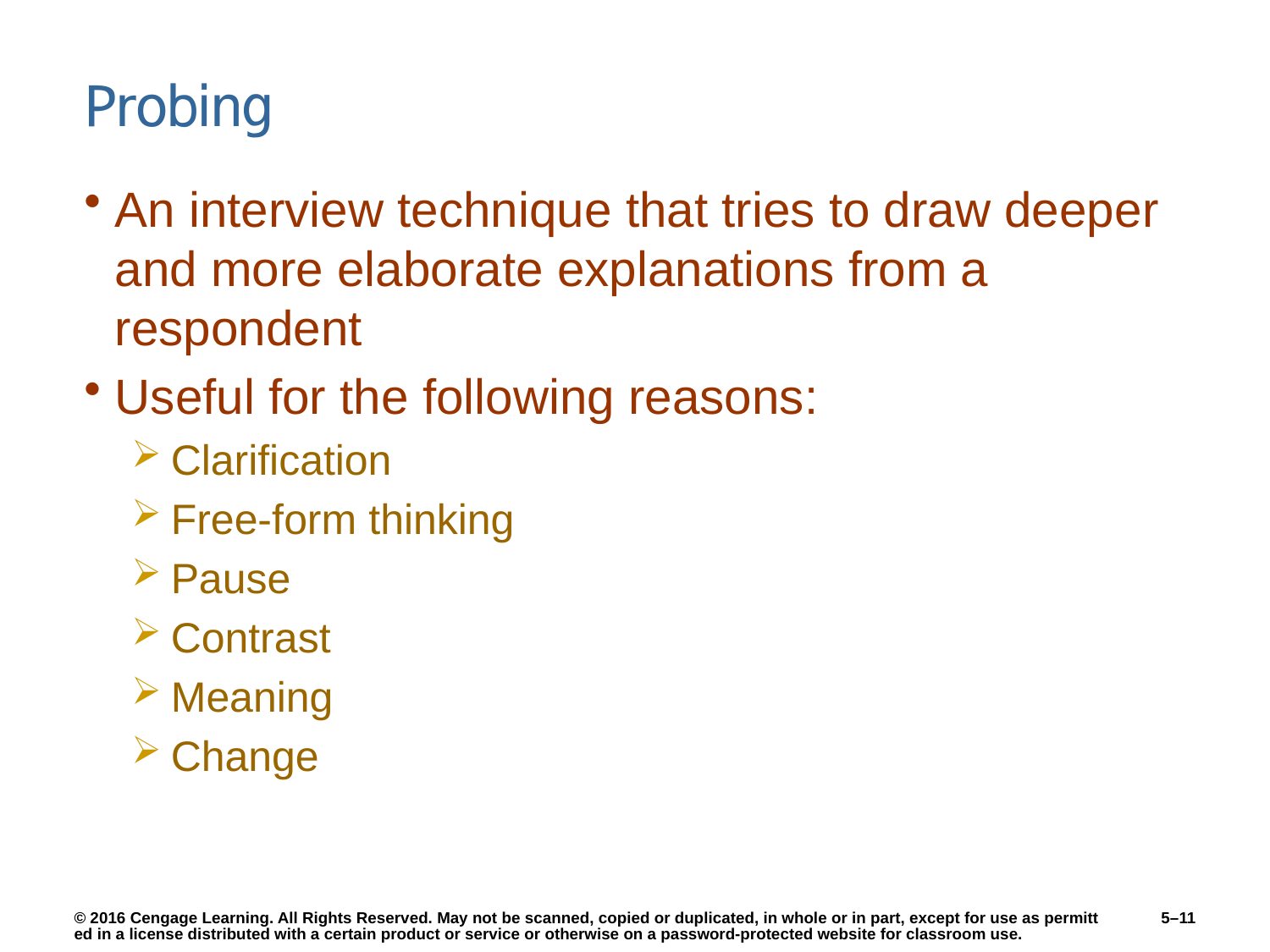

# Probing
An interview technique that tries to draw deeper and more elaborate explanations from a respondent
Useful for the following reasons:
Clarification
Free-form thinking
Pause
Contrast
Meaning
Change
5–11
© 2016 Cengage Learning. All Rights Reserved. May not be scanned, copied or duplicated, in whole or in part, except for use as permitted in a license distributed with a certain product or service or otherwise on a password-protected website for classroom use.